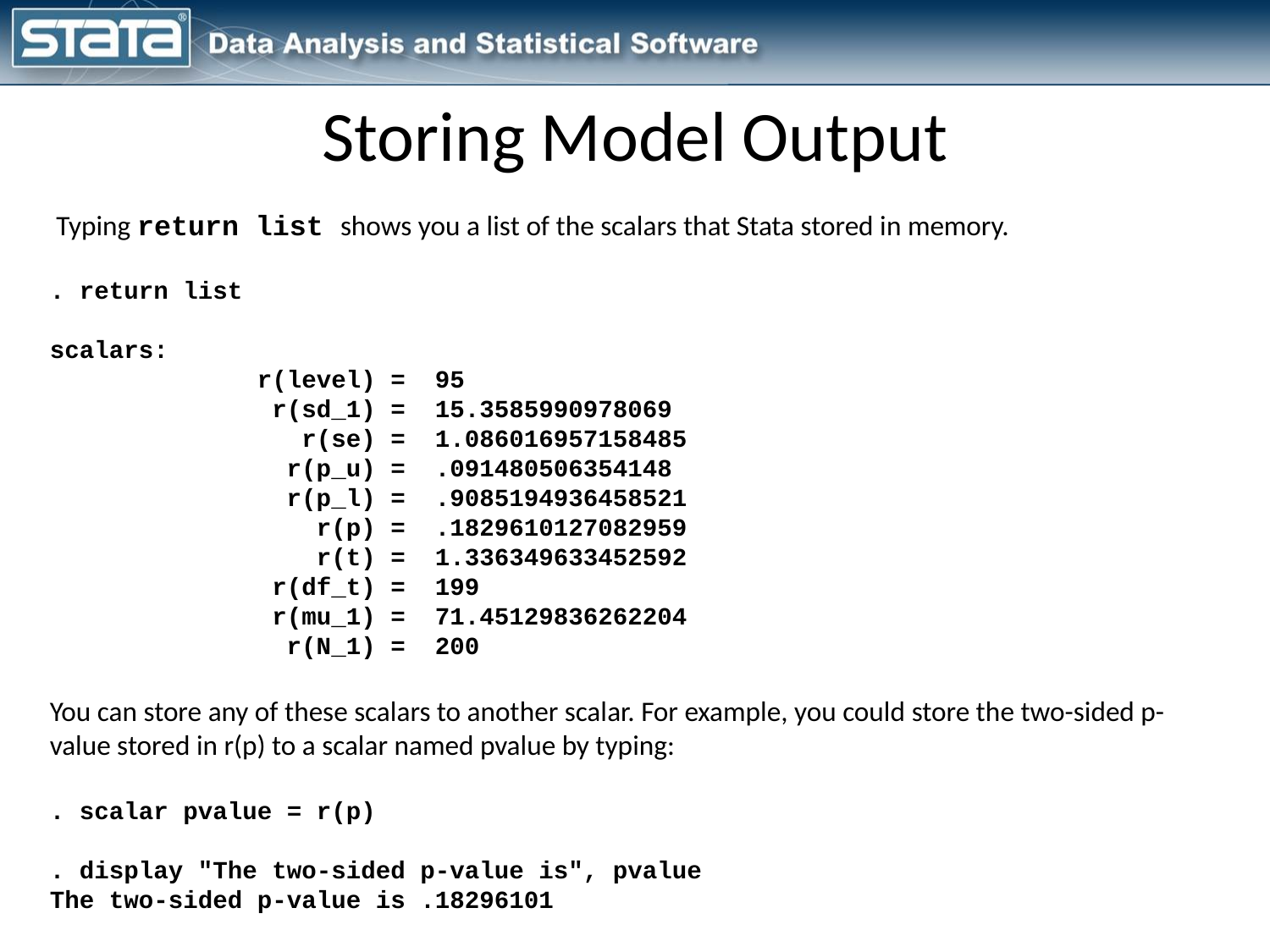

Storing Model Output
 Typing return list shows you a list of the scalars that Stata stored in memory.

. return list

scalars:
              r(level) =  95
               r(sd_1) =  15.3585990978069
                 r(se) =  1.086016957158485
                r(p_u) =  .091480506354148
                r(p_l) =  .9085194936458521
                  r(p) =  .1829610127082959
                  r(t) =  1.336349633452592
               r(df_t) =  199
               r(mu_1) =  71.45129836262204
                r(N_1) =  200

You can store any of these scalars to another scalar. For example, you could store the two-sided p-value stored in r(p) to a scalar named pvalue by typing:

. scalar pvalue = r(p)

. display "The two-sided p-value is", pvalue
The two-sided p-value is .18296101